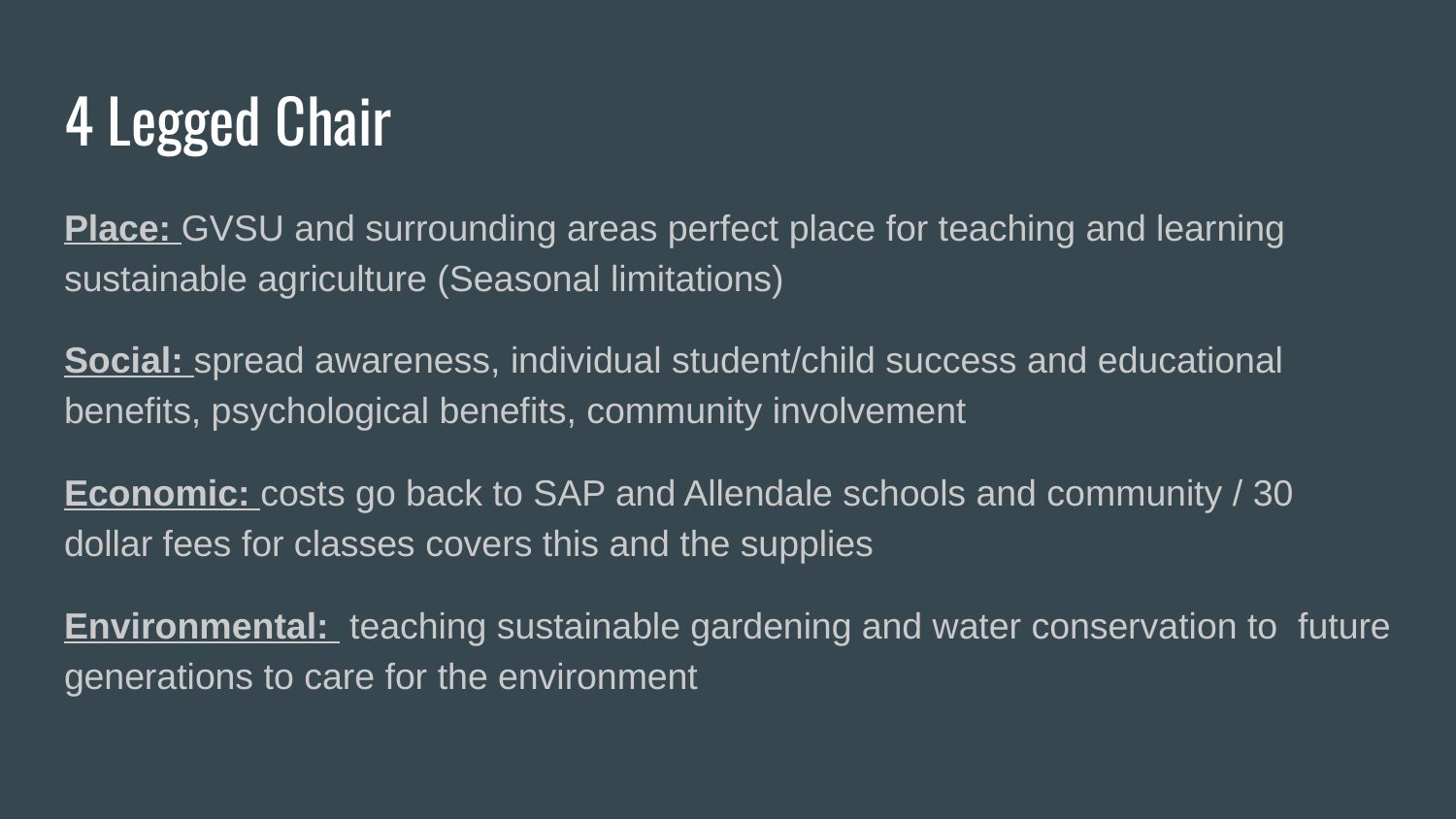

# 4 Legged Chair
Place: GVSU and surrounding areas perfect place for teaching and learning sustainable agriculture (Seasonal limitations)
Social: spread awareness, individual student/child success and educational benefits, psychological benefits, community involvement
Economic: costs go back to SAP and Allendale schools and community / 30 dollar fees for classes covers this and the supplies
Environmental:  teaching sustainable gardening and water conservation to  future generations to care for the environment